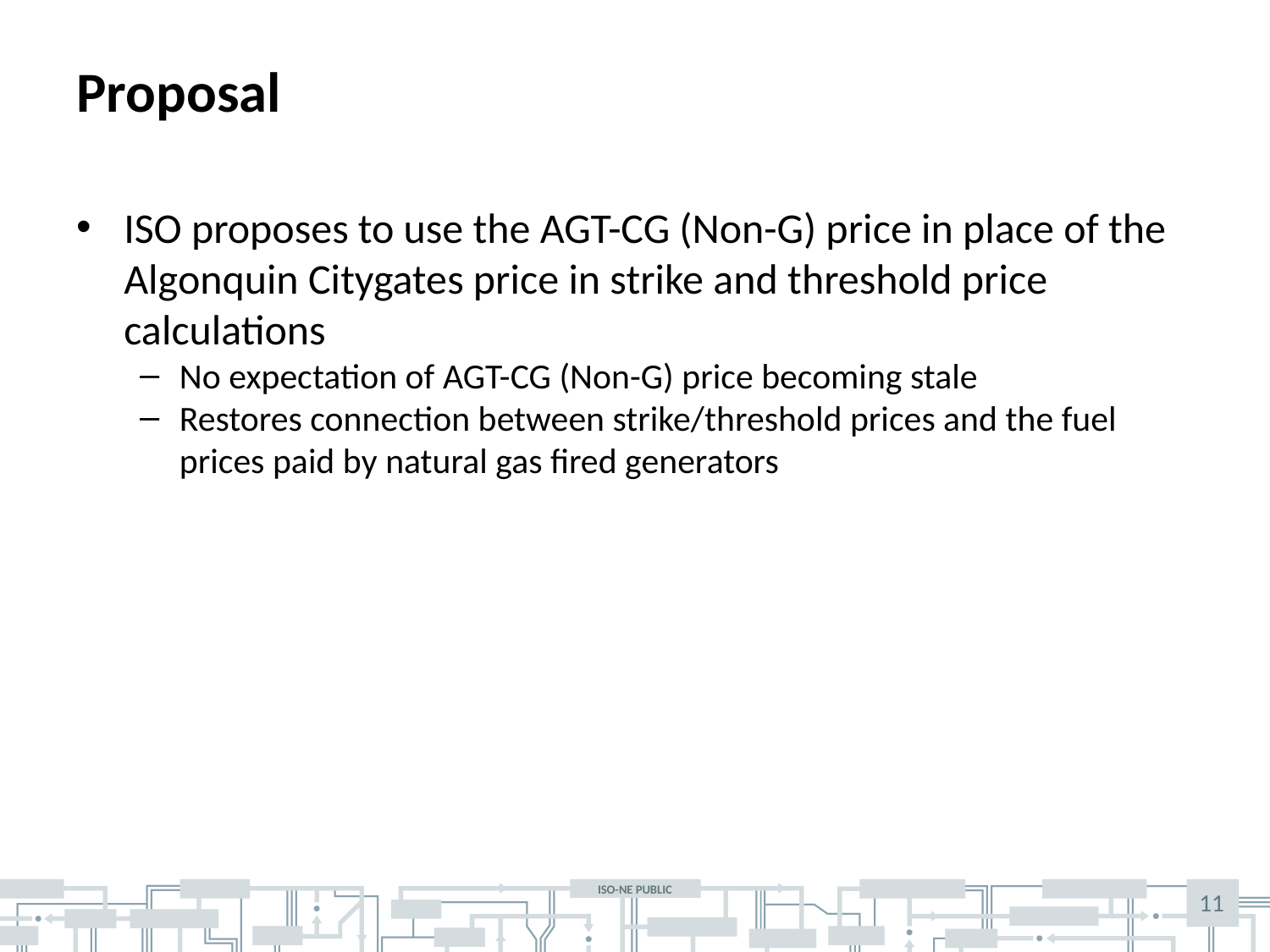

# Proposal
ISO proposes to use the AGT-CG (Non-G) price in place of the Algonquin Citygates price in strike and threshold price calculations
No expectation of AGT-CG (Non-G) price becoming stale
Restores connection between strike/threshold prices and the fuel prices paid by natural gas fired generators
11